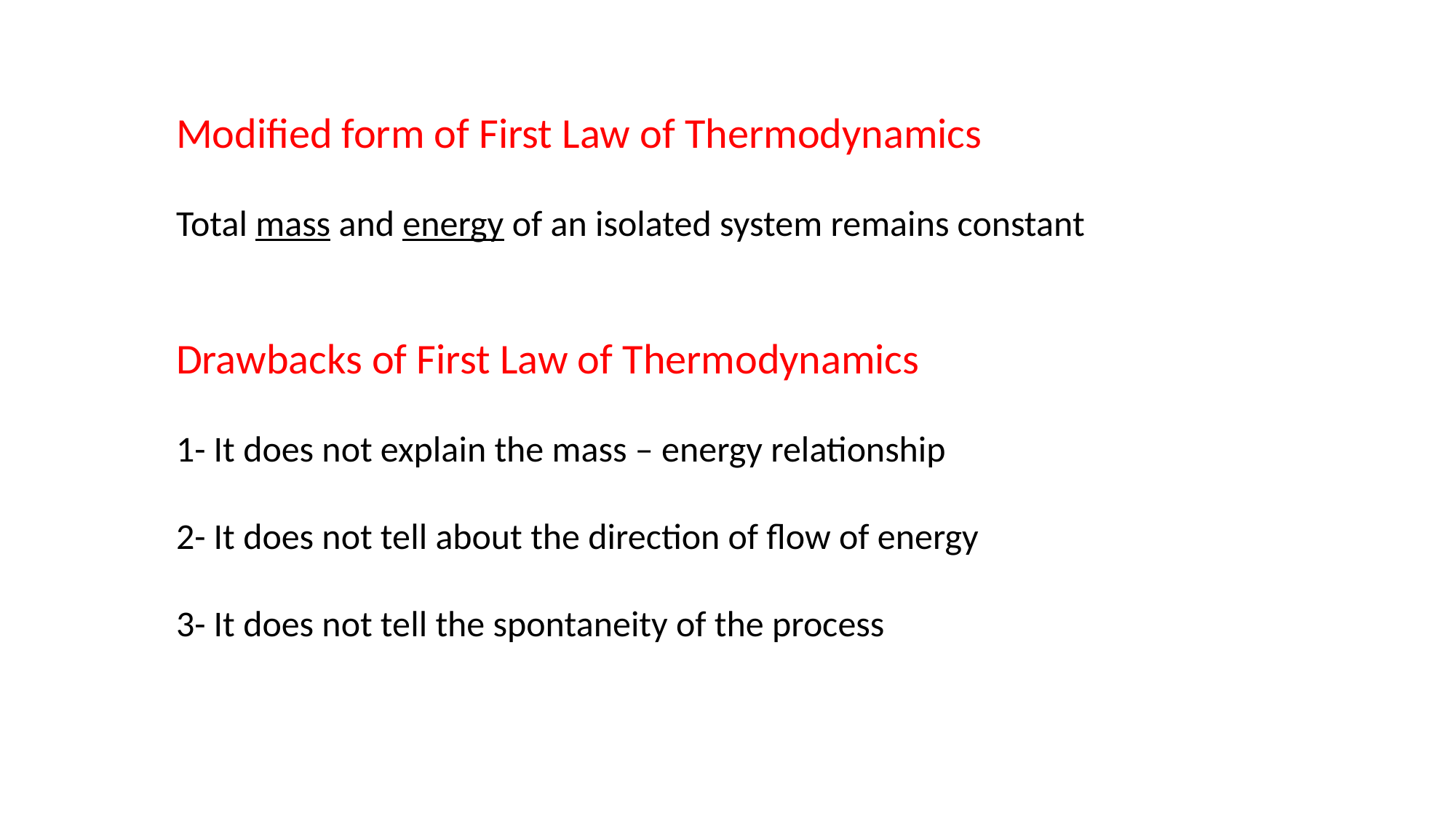

Modified form of First Law of Thermodynamics

Total mass and energy of an isolated system remains constant

Drawbacks of First Law of Thermodynamics

1- It does not explain the mass – energy relationship

2- It does not tell about the direction of flow of energy

3- It does not tell the spontaneity of the process